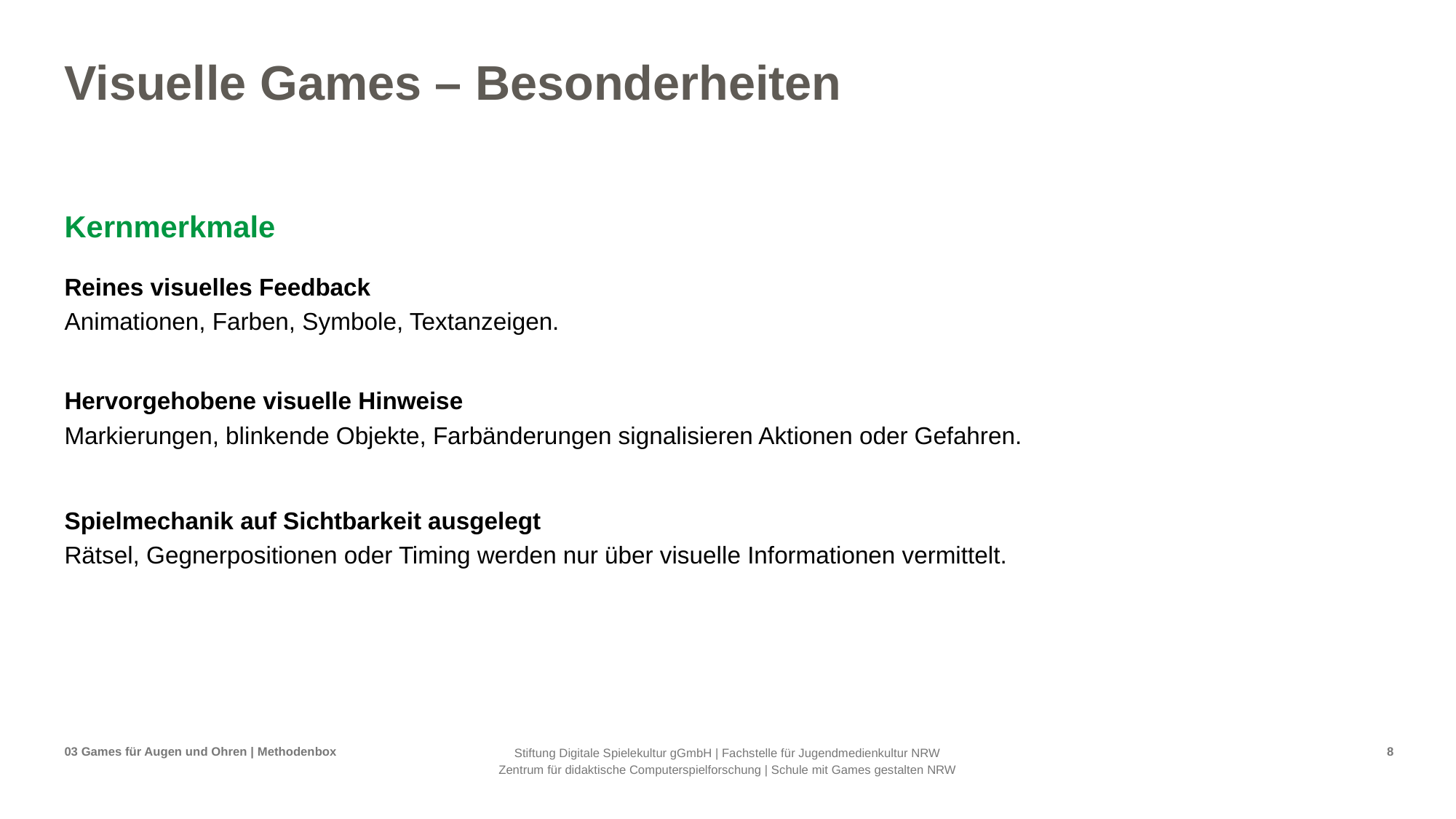

# Visuelle Games – Besonderheiten
Kernmerkmale

Reines visuelles Feedback
Animationen, Farben, Symbole, Textanzeigen.
Hervorgehobene visuelle Hinweise
Markierungen, blinkende Objekte, Farbänderungen signalisieren Aktionen oder Gefahren.
Spielmechanik auf Sichtbarkeit ausgelegt
Rätsel, Gegnerpositionen oder Timing werden nur über visuelle Informationen vermittelt.
03 Games für Augen und Ohren | Methodenbox
8